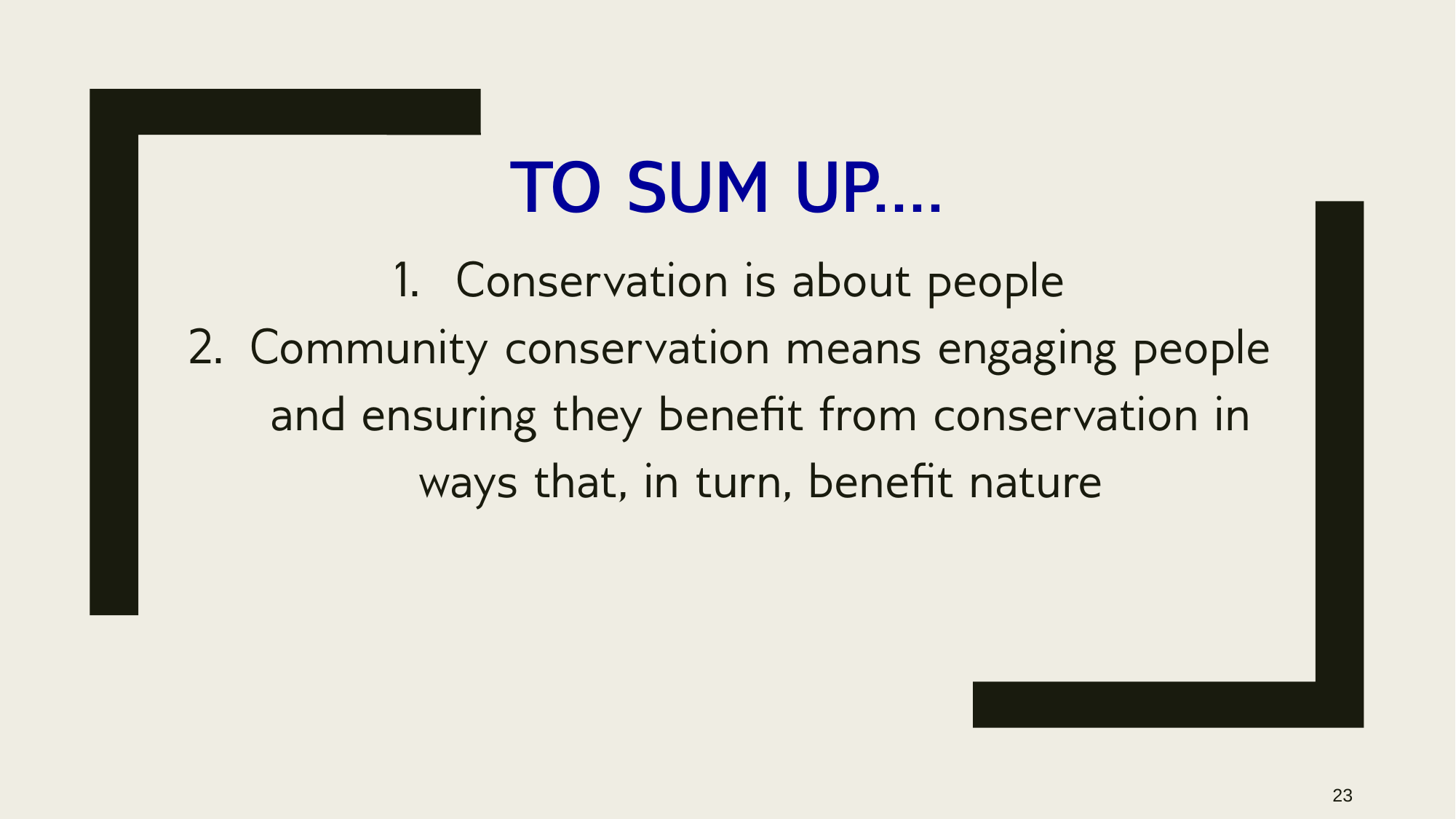

# To sum up....
Conservation is about people
Community conservation means engaging people and ensuring they benefit from conservation in ways that, in turn, benefit nature

23